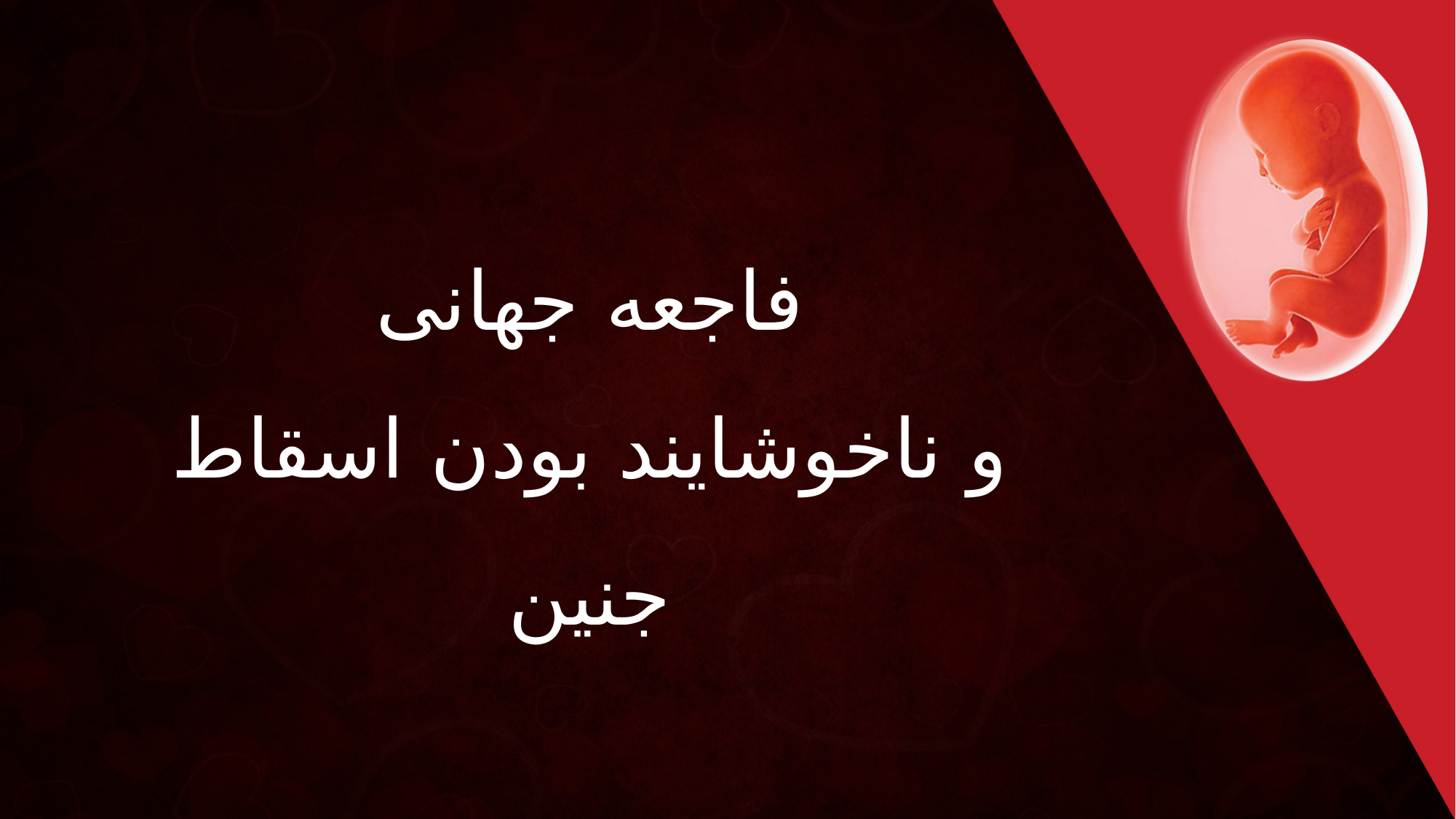

# فاجعه جهانی و ناخوشایند بودن اسقاط جنین